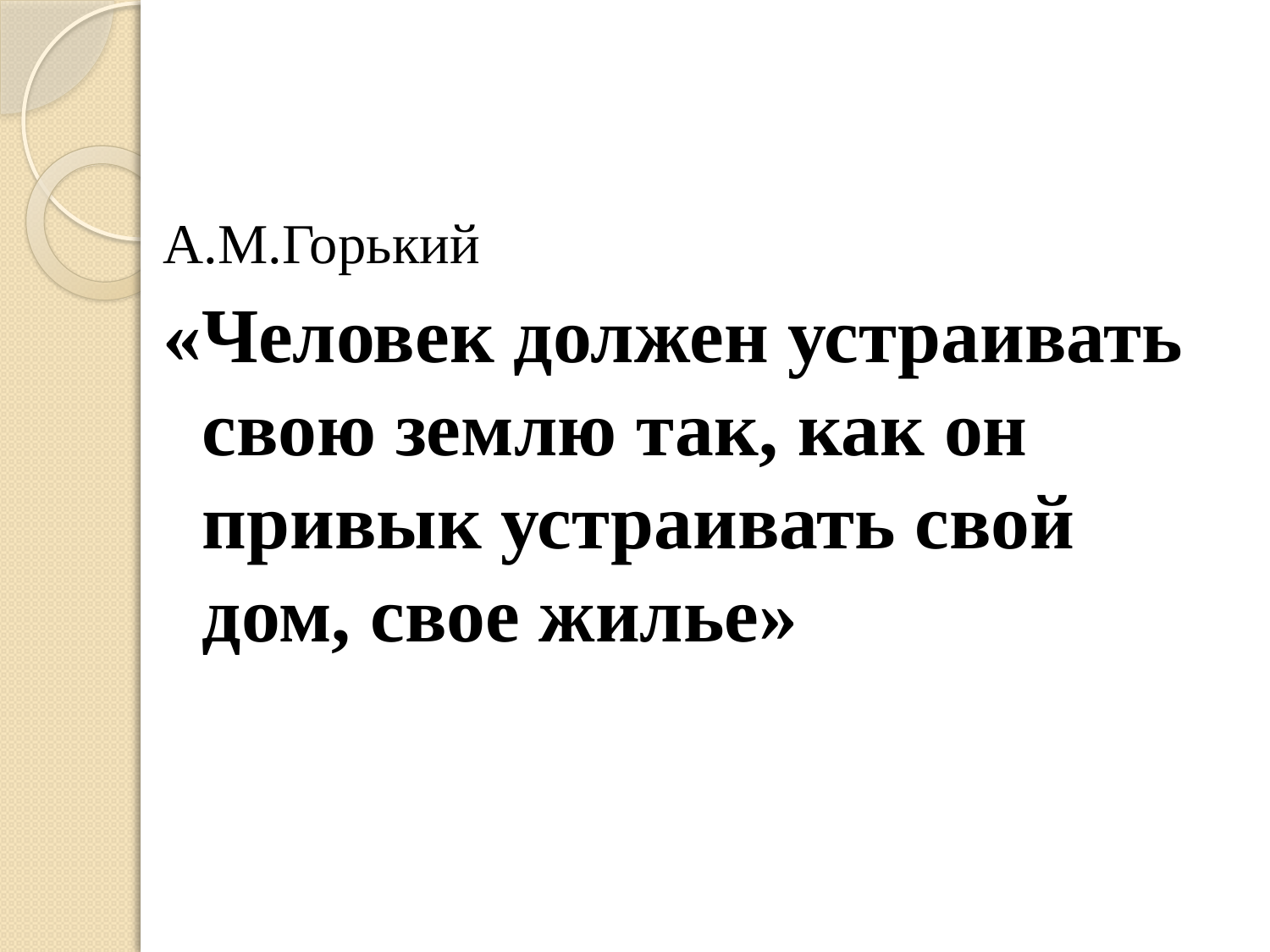

А.М.Горький
«Человек должен устраивать свою землю так, как он привык устраивать свой дом, свое жилье»